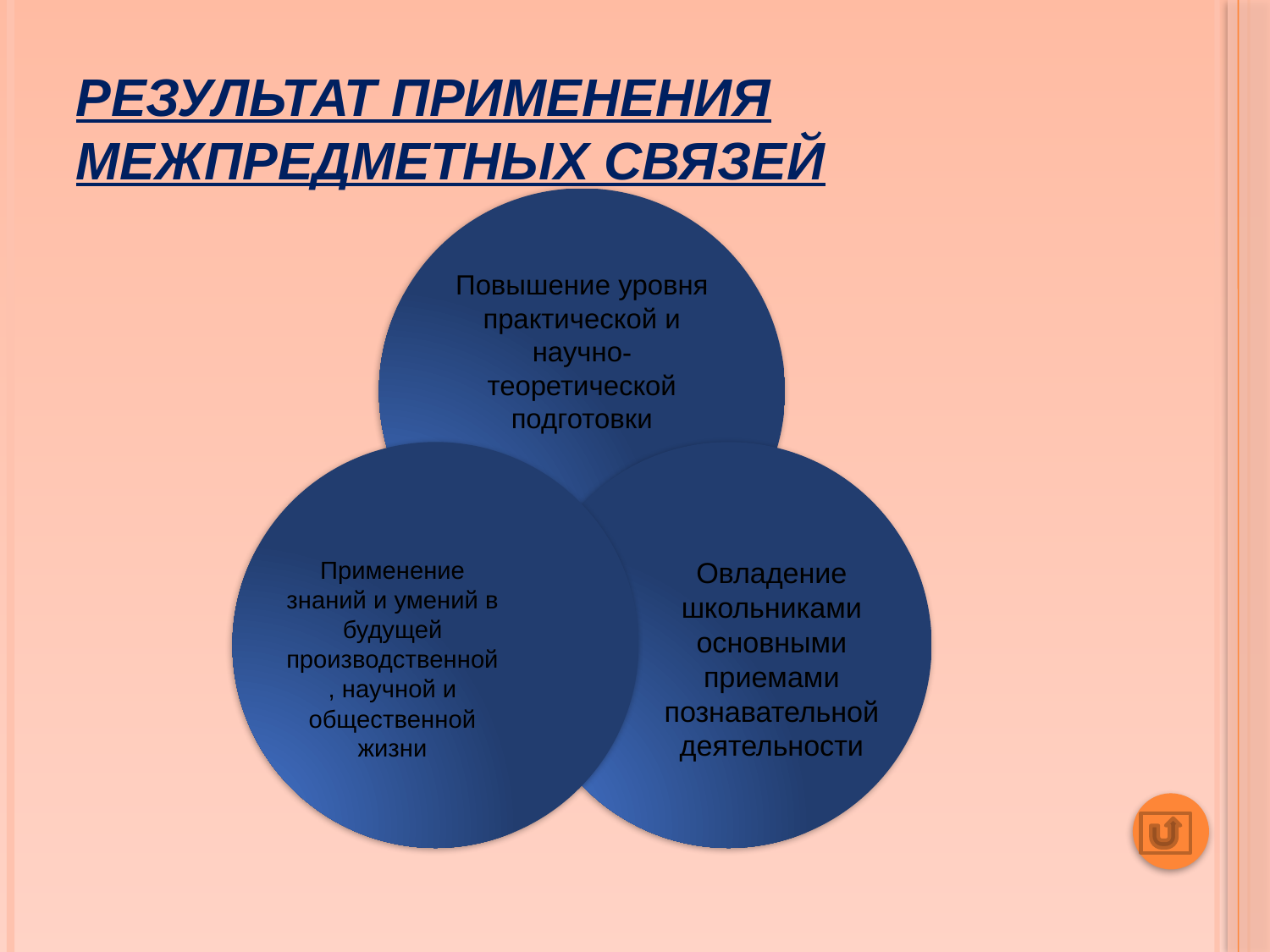

# Результат применения межпредметных связей
Повышение уровня практической и научно-теоретической подготовки
Овладение школьниками основными приемами познавательной деятельности
Применение знаний и умений в будущей производственной, научной и общественной жизни